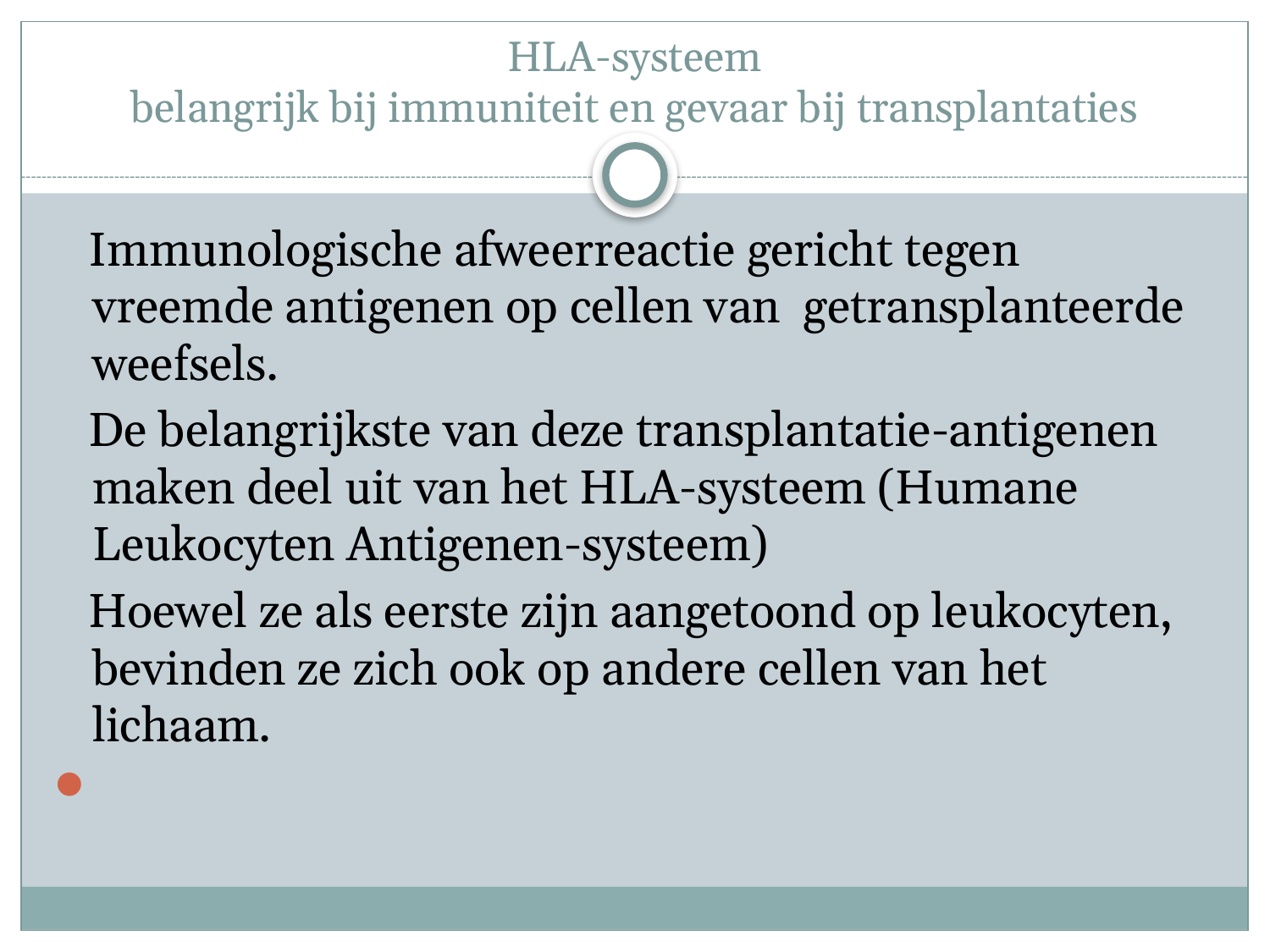

# HLA-systeem belangrijk bij immuniteit en gevaar bij transplantaties
   Immunologische afweerreactie gericht tegen vreemde antigenen op cellen van  getransplanteerde weefsels.
   De belangrijkste van deze transplantatie-antigenen maken deel uit van het HLA-systeem (Humane Leukocyten Antigenen-systeem)
   Hoewel ze als eerste zijn aangetoond op leukocyten, bevinden ze zich ook op andere cellen van het lichaam.